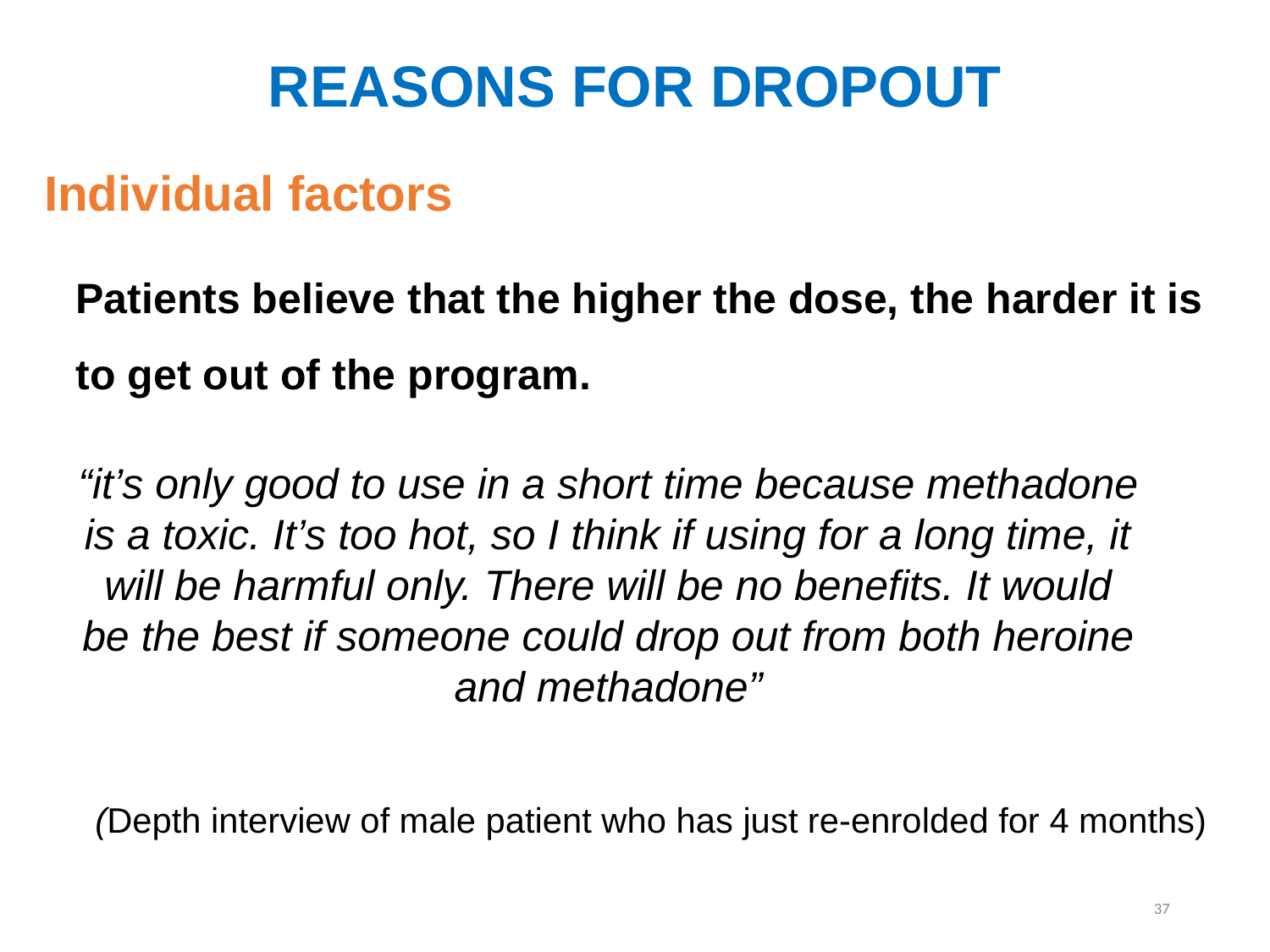

# REASONS FOR DROPOUT
Individual factors

Patients believe that the higher the dose, the harder it is to get out of the program.
“it’s only good to use in a short time because methadone is a toxic. It’s too hot, so I think if using for a long time, it will be harmful only. There will be no benefits. It would be the best if someone could drop out from both heroine and methadone”
(Depth interview of male patient who has just re-enrolded for 4 months)
37